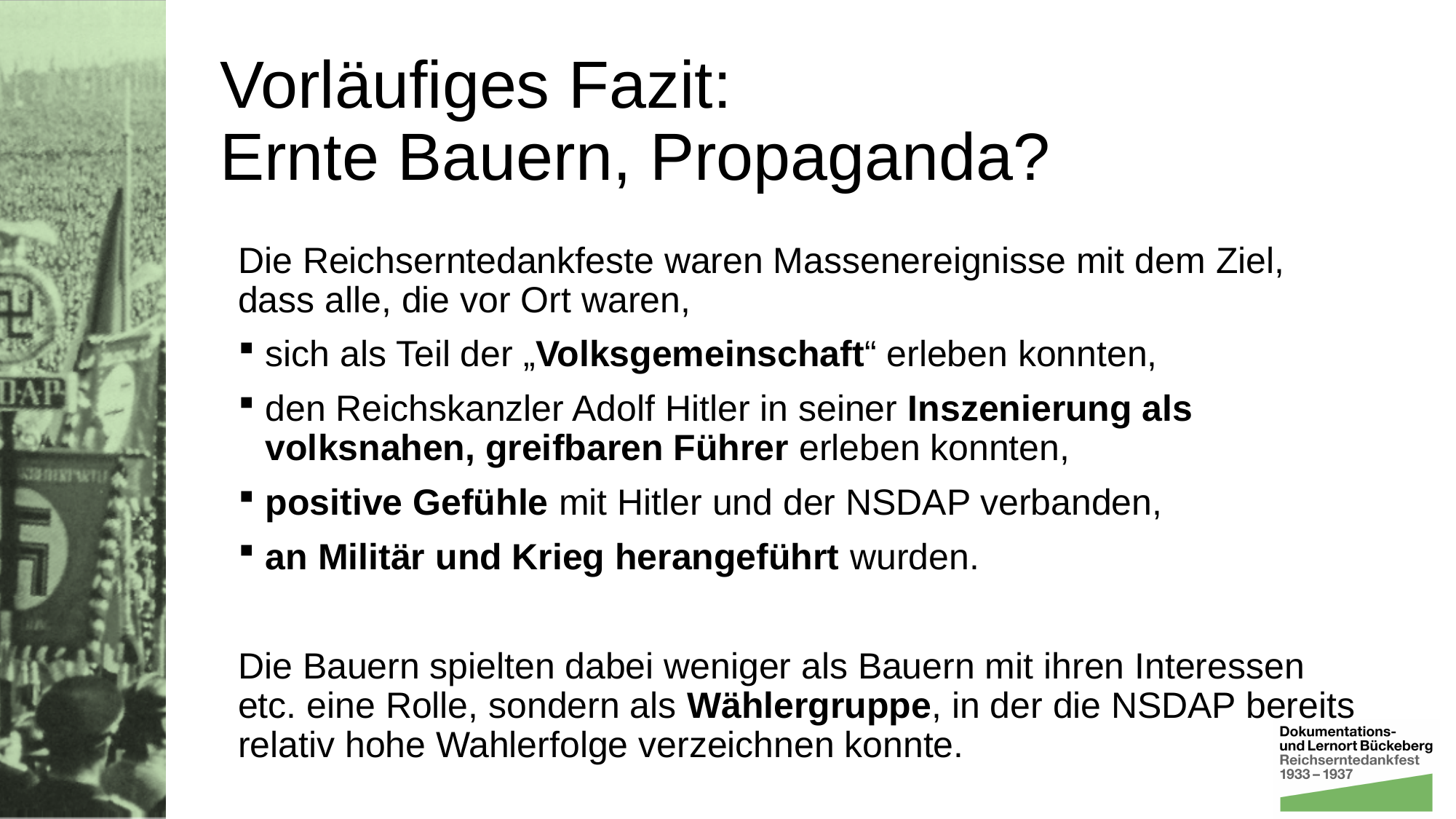

# Vorläufiges Fazit: Ernte Bauern, Propaganda?
Die Reichserntedankfeste waren Massenereignisse mit dem Ziel, dass alle, die vor Ort waren,
sich als Teil der „Volksgemeinschaft“ erleben konnten,
den Reichskanzler Adolf Hitler in seiner Inszenierung als volksnahen, greifbaren Führer erleben konnten,
positive Gefühle mit Hitler und der NSDAP verbanden,
an Militär und Krieg herangeführt wurden.

Die Bauern spielten dabei weniger als Bauern mit ihren Interessen etc. eine Rolle, sondern als Wählergruppe, in der die NSDAP bereits relativ hohe Wahlerfolge verzeichnen konnte.